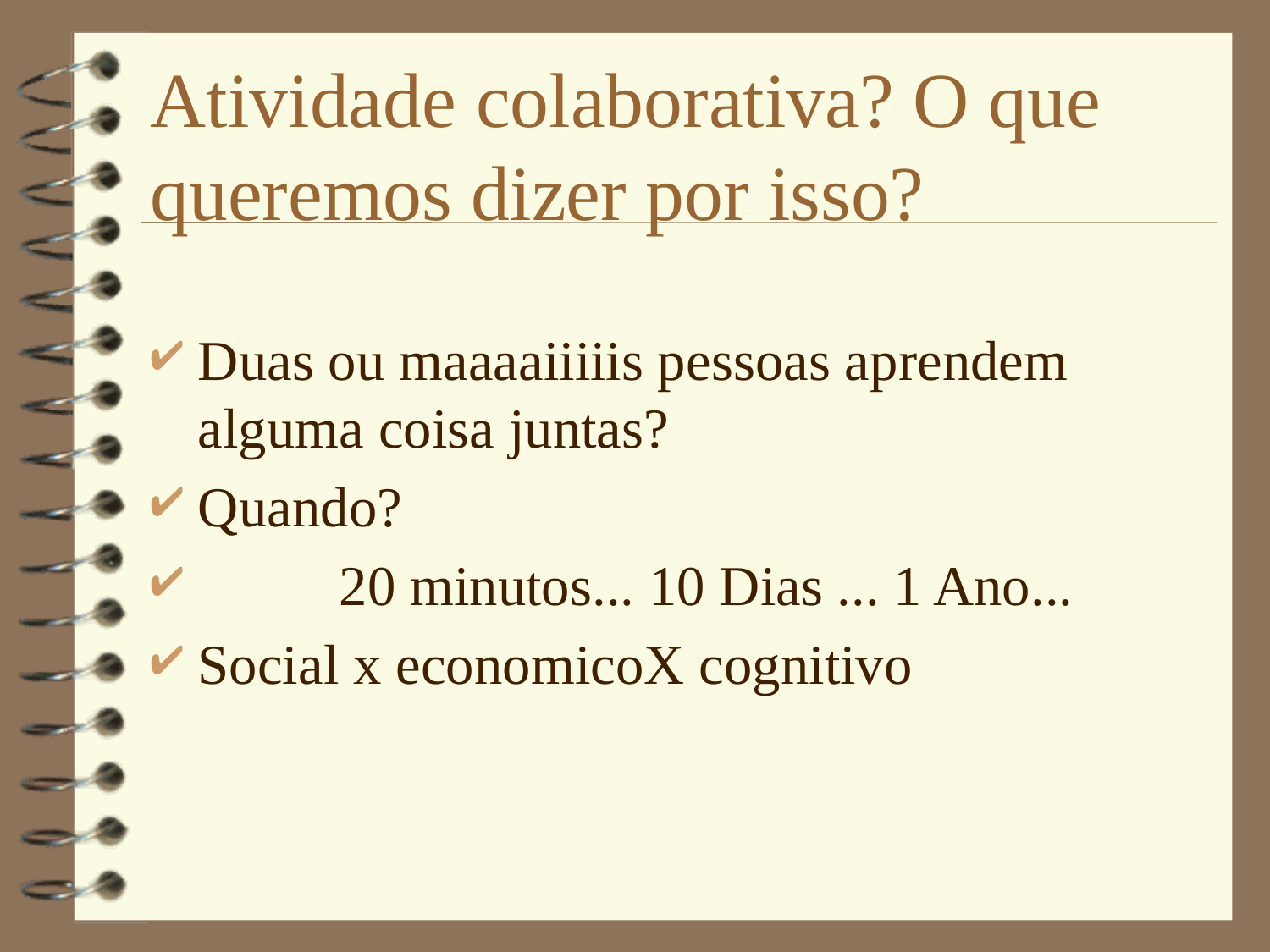

# Atividade colaborativa? O que queremos dizer por isso?
Duas ou maaaaiiiiis pessoas aprendem alguma coisa juntas?
Quando?
	 20 minutos... 10 Dias ... 1 Ano...
Social x economicoX cognitivo